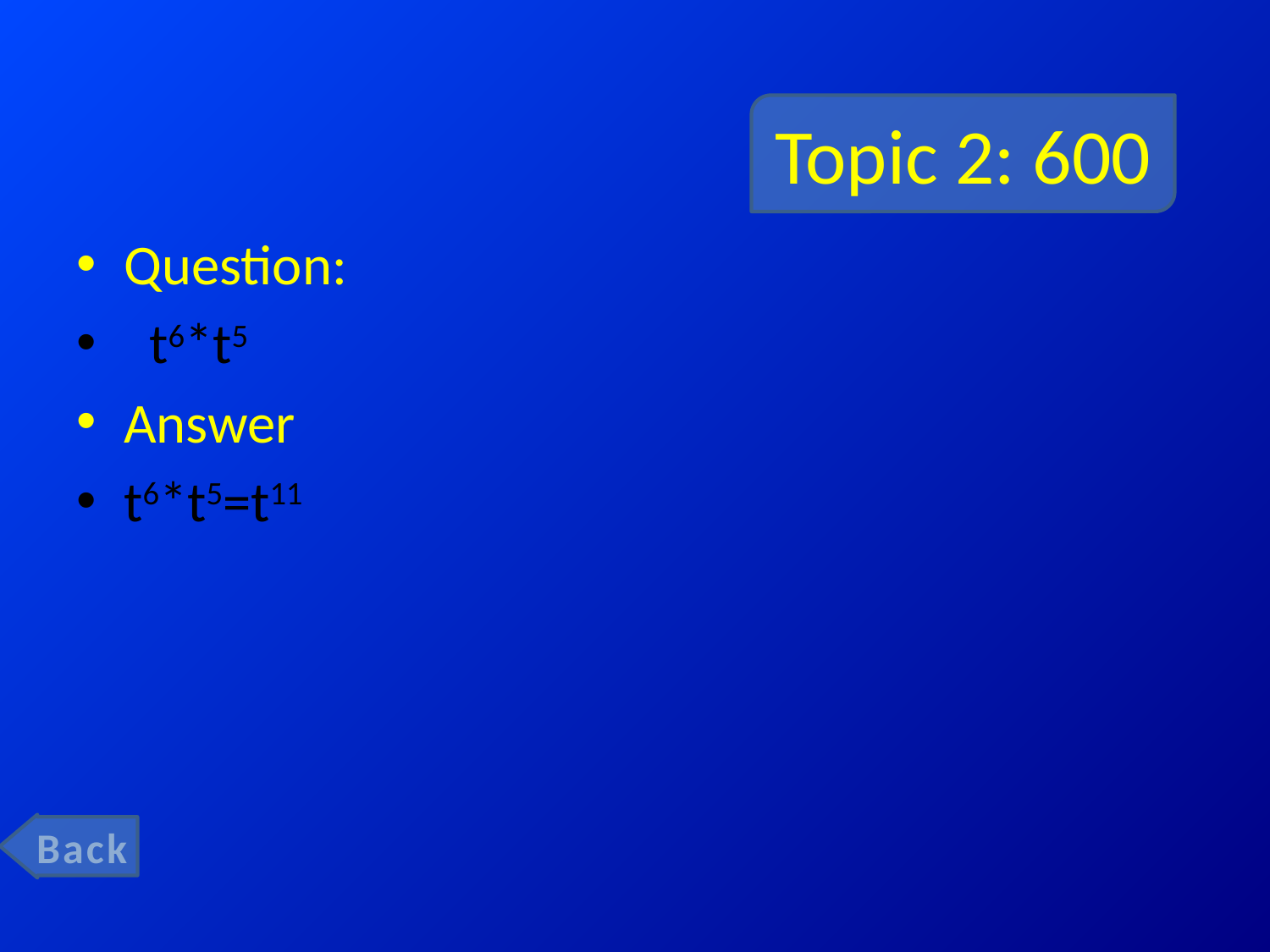

# Topic 2: 600

Question:
  t6*t5
Answer
t6*t5=t11

Back